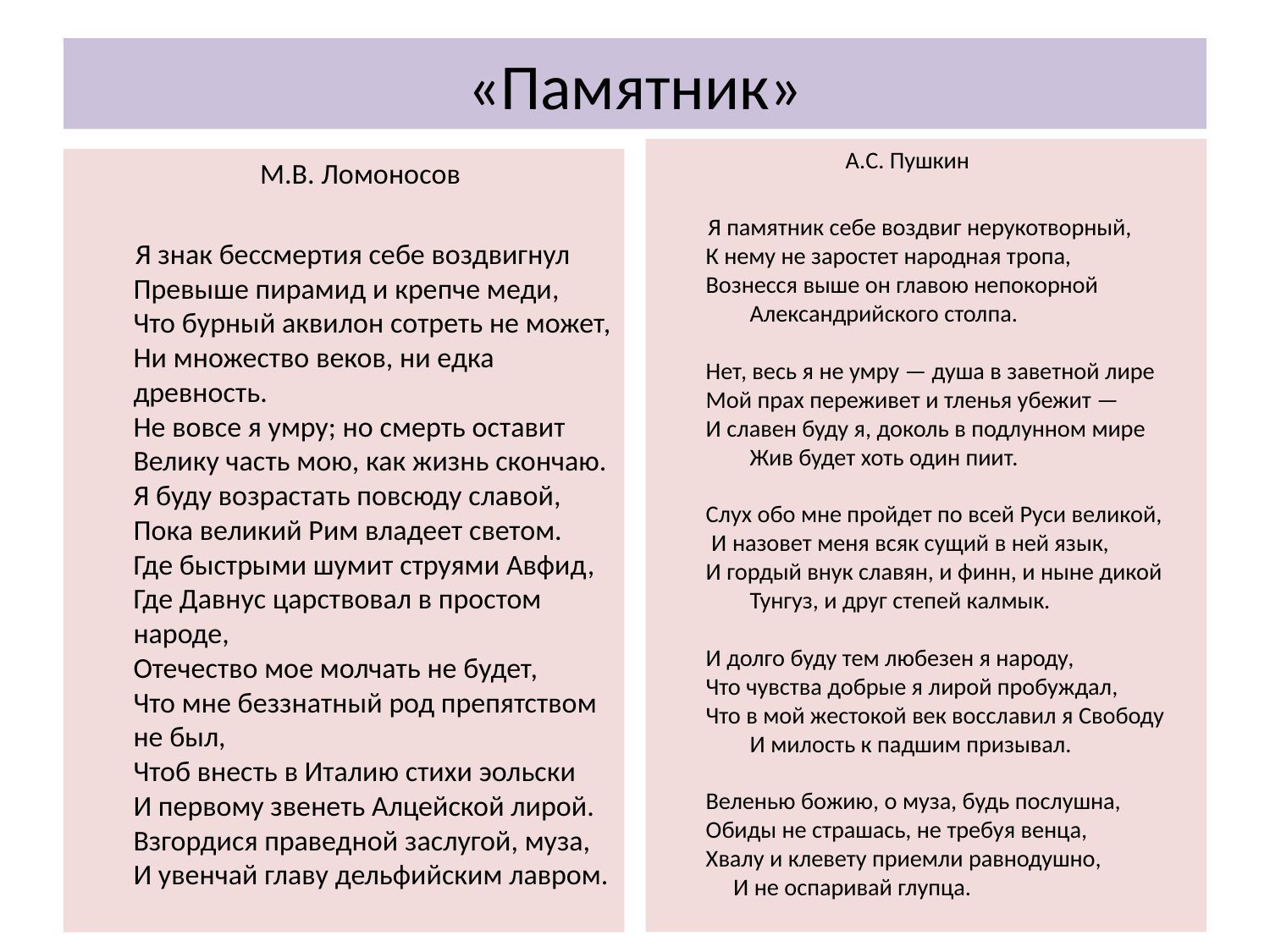

# «Памятник»
                                  А.С. Пушкин

         Я памятник себе воздвиг нерукотворный,
К нему не заростет народная тропа,
Вознесся выше он главою непокорной
        Александрийского столпа.
Нет, весь я не умру — душа в заветной лире
Мой прах переживет и тленья убежит —
И славен буду я, доколь в подлунном мире
        Жив будет хоть один пиит.
Слух обо мне пройдет по всей Руси великой,
 И назовет меня всяк сущий в ней язык,
И гордый внук славян, и финн, и ныне дикой
        Тунгуз, и друг степей калмык.
И долго буду тем любезен я народу,
Что чувства добрые я лирой пробуждал,
Что в мой жестокой век восславил я Свободу
        И милость к падшим призывал.
Веленью божию, о муза, будь послушна,
Обиды не страшась, не требуя венца,
Хвалу и клевету приемли равнодушно,
     И не оспаривай глупца.

                            М.В. Ломоносов

         Я знак бессмертия себе воздвигнул
Превыше пирамид и крепче меди,
Что бурный аквилон сотреть не может,
Ни множество веков, ни едка древность.
Не вовсе я умру; но смерть оставит
Велику часть мою, как жизнь скончаю.
Я буду возрастать повсюду славой,
Пока великий Рим владеет светом.
Где быстрыми шумит струями Авфид,
Где Давнус царствовал в простом народе,
Отечество мое молчать не будет,
Что мне беззнатный род препятством не был,
Чтоб внесть в Италию стихи эольски
И первому звенеть Алцейской лирой.
Взгордися праведной заслугой, муза,
И увенчай главу дельфийским лавром.